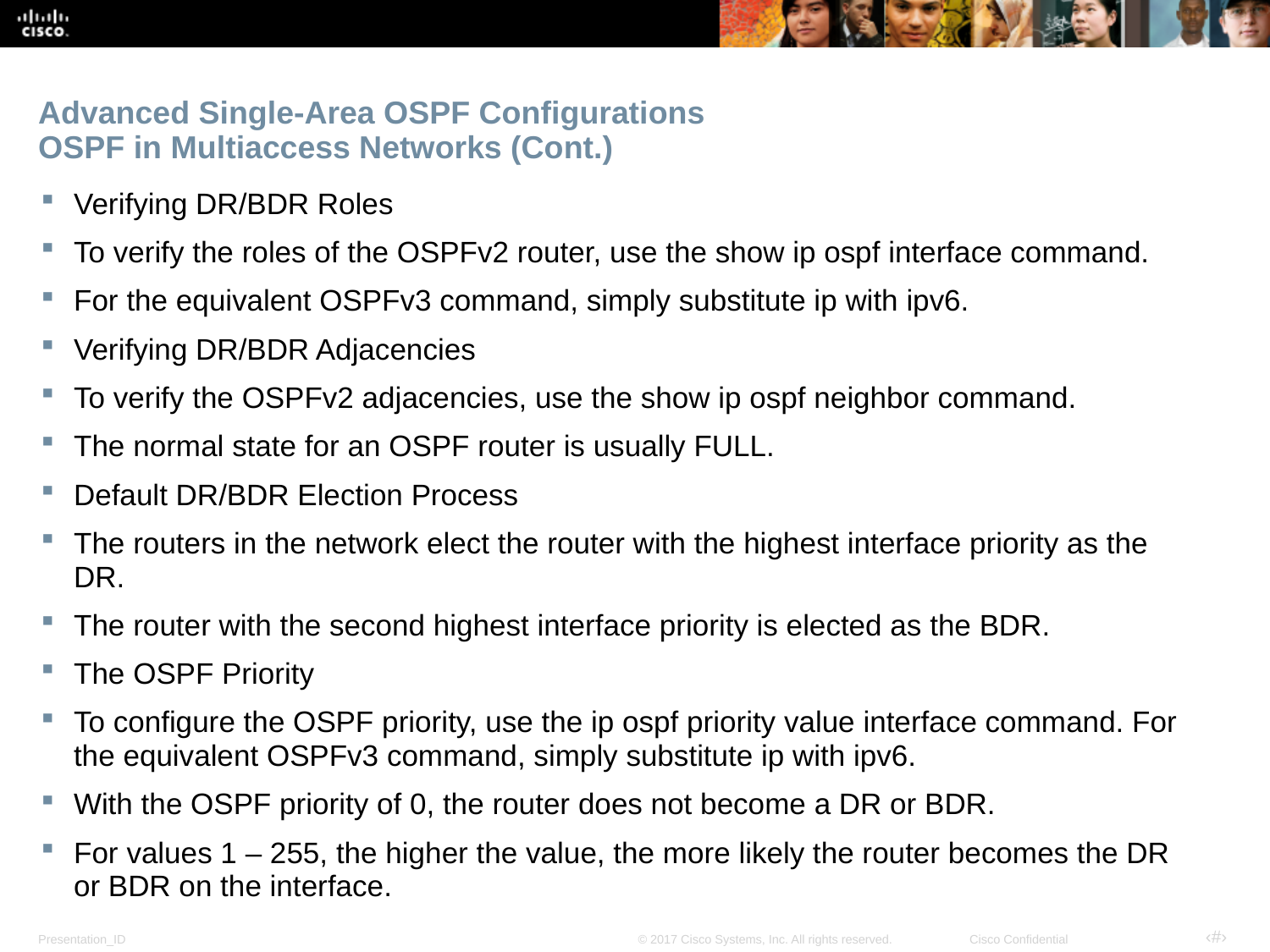

# Advanced Single-Area OSPF Configurations OSPF in Multiaccess Networks (Cont.)
Verifying DR/BDR Roles
To verify the roles of the OSPFv2 router, use the show ip ospf interface command.
For the equivalent OSPFv3 command, simply substitute ip with ipv6.
Verifying DR/BDR Adjacencies
To verify the OSPFv2 adjacencies, use the show ip ospf neighbor command.
The normal state for an OSPF router is usually FULL.
Default DR/BDR Election Process
The routers in the network elect the router with the highest interface priority as the DR.
The router with the second highest interface priority is elected as the BDR.
The OSPF Priority
To configure the OSPF priority, use the ip ospf priority value interface command. For the equivalent OSPFv3 command, simply substitute ip with ipv6.
With the OSPF priority of 0, the router does not become a DR or BDR.
For values 1 – 255, the higher the value, the more likely the router becomes the DR or BDR on the interface.